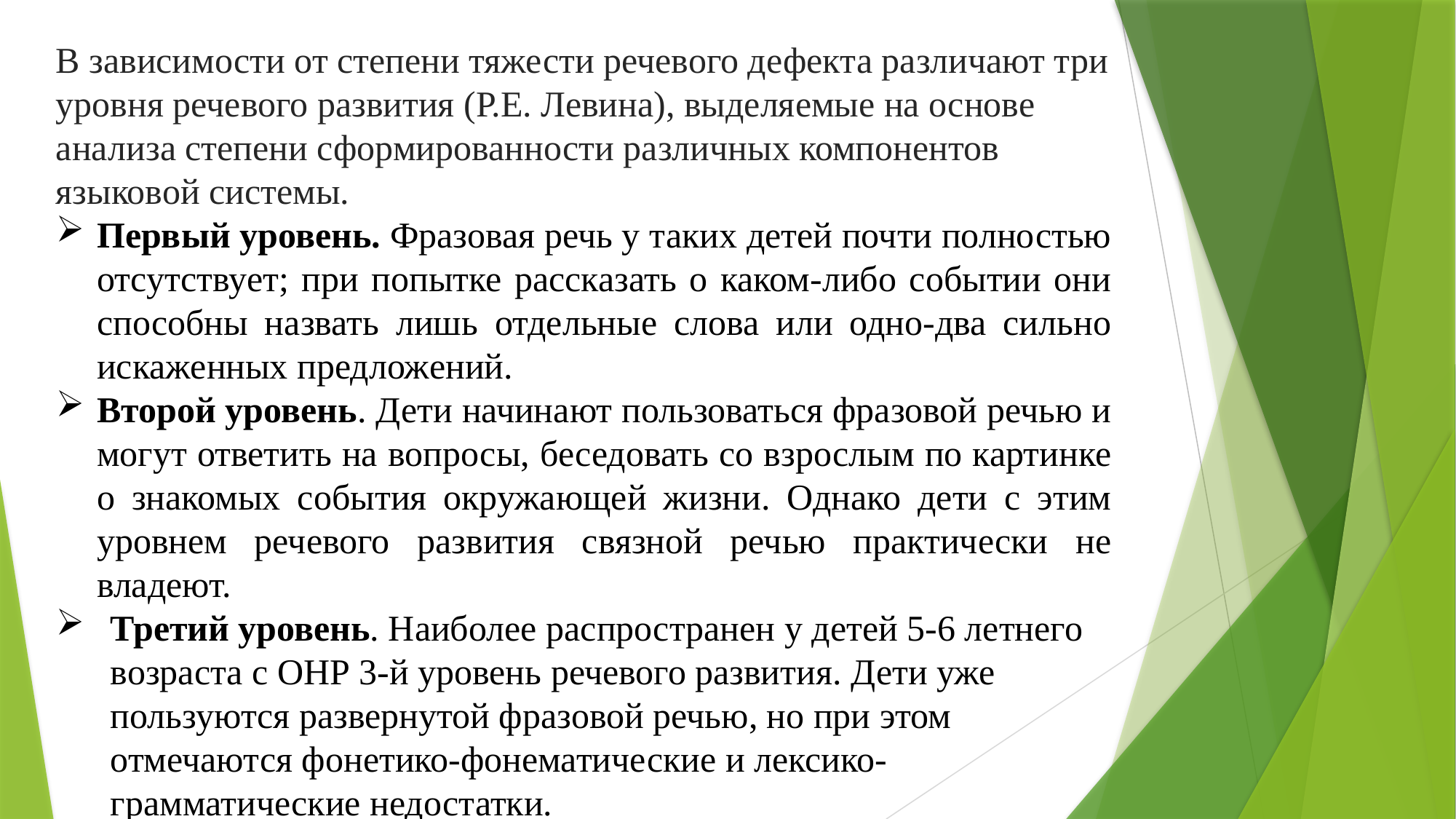

В зависимости от степени тяжести речевого дефекта различают три уровня речевого развития (Р.Е. Левина), выделяемые на основе анализа степени сформированности различных компонентов языковой системы.
Первый уровень. Фразовая речь у таких детей почти полностью отсутствует; при попытке рассказать о каком-либо событии они способны назвать лишь отдельные слова или одно-два сильно искаженных предложений.
Второй уровень. Дети начинают пользоваться фразовой речью и могут ответить на вопросы, беседовать со взрослым по картинке о знакомых события окружающей жизни. Однако дети с этим уровнем речевого развития связной речью практически не владеют.
Третий уровень. Наиболее распространен у детей 5-6 летнего возраста с ОНР 3-й уровень речевого развития. Дети уже пользуются развернутой фразовой речью, но при этом отмечаются фонетико-фонематические и лексико-грамматические недостатки.